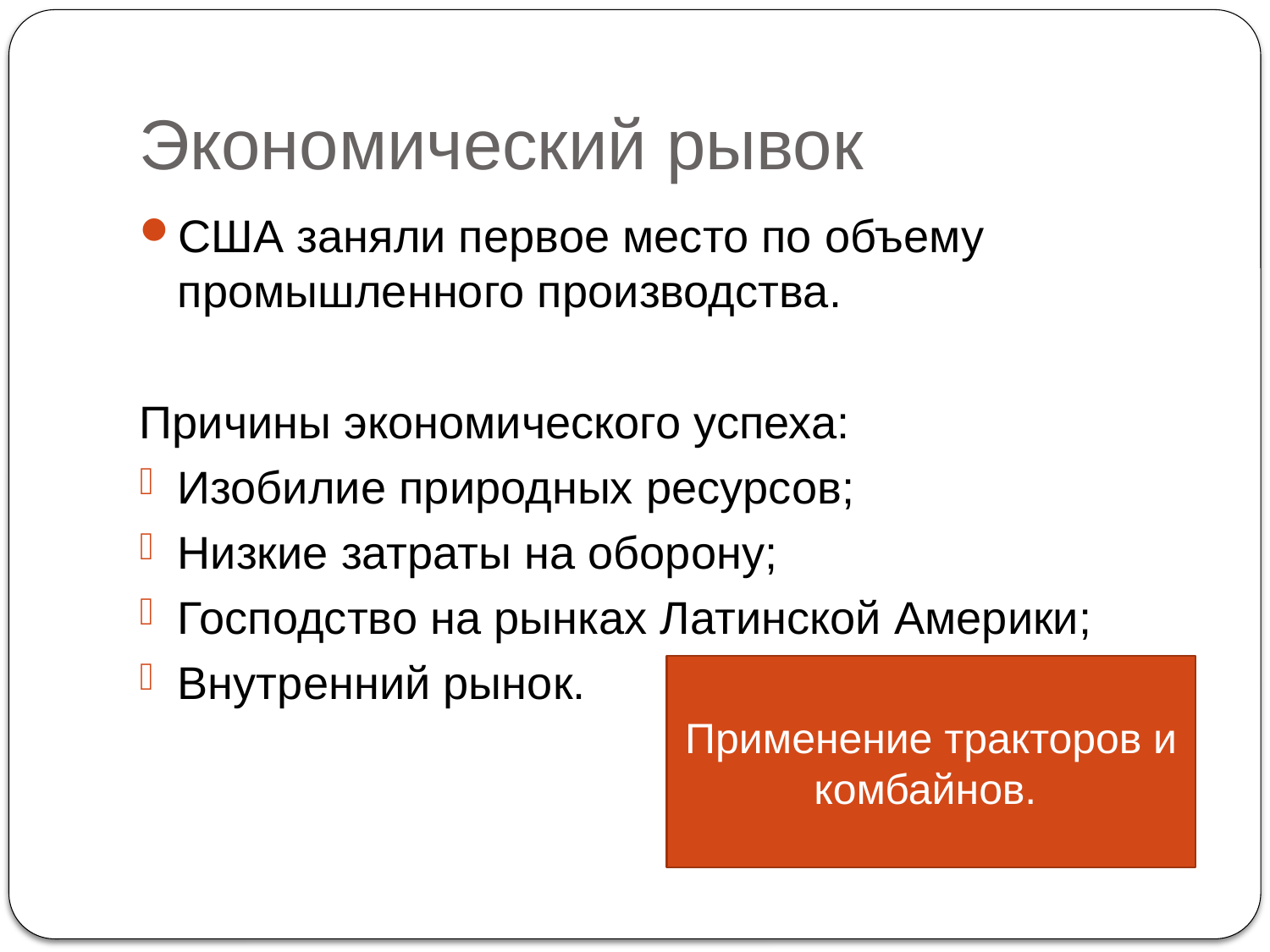

# Экономический рывок
США заняли первое место по объему промышленного производства.

Причины экономического успеха:
Изобилие природных ресурсов;
Низкие затраты на оборону;
Господство на рынках Латинской Америки;
Внутренний рынок.
Применение тракторов и комбайнов.